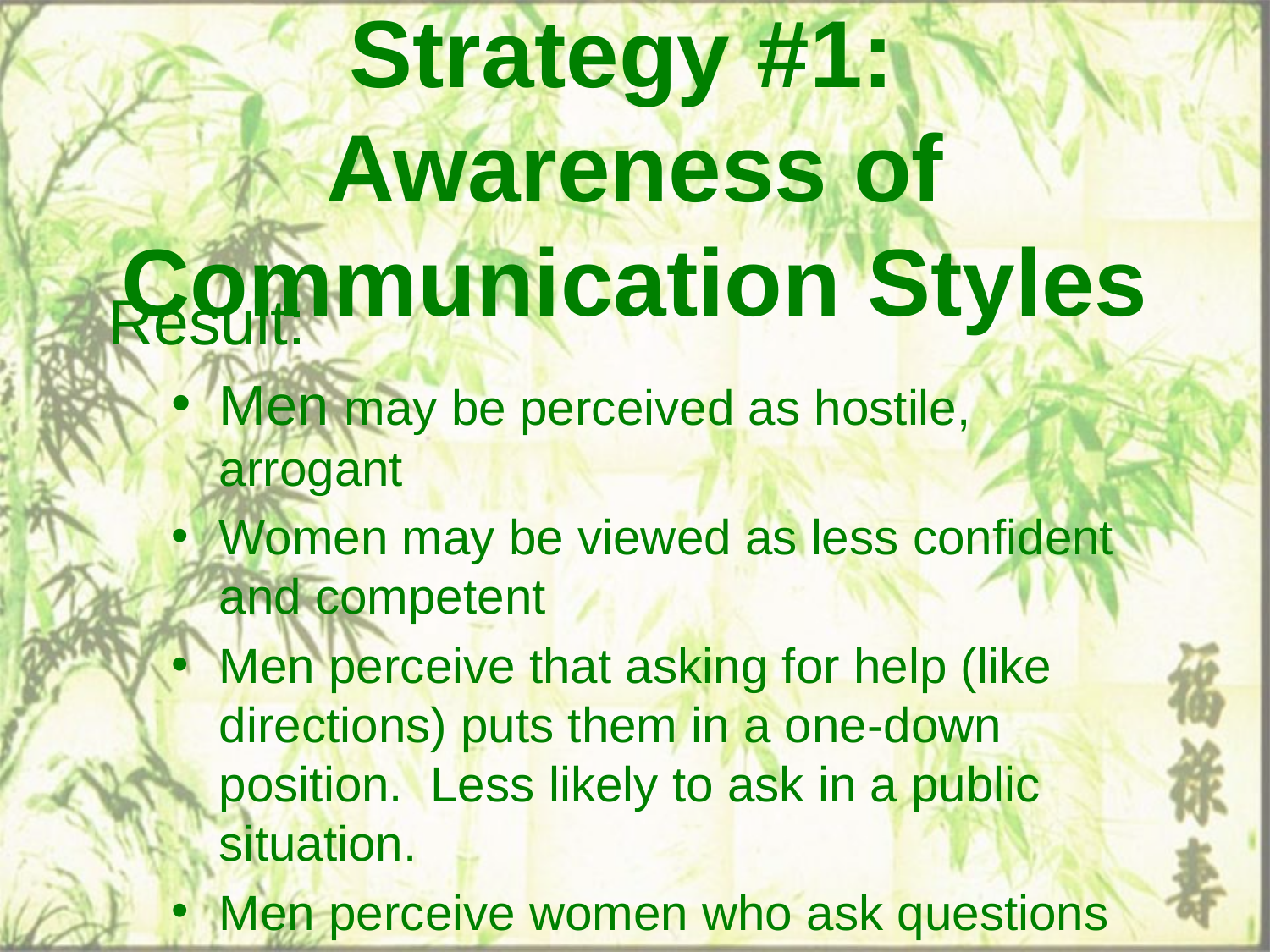

# Strategy #1:  Awareness of Communication Styles
Result:
Men may be perceived as hostile, arrogant
Women may be viewed as less confident and competent
Men perceive that asking for help (like directions) puts them in a one-down position.  Less likely to ask in a public situation.
Men perceive women who ask questions as less knowledgeable